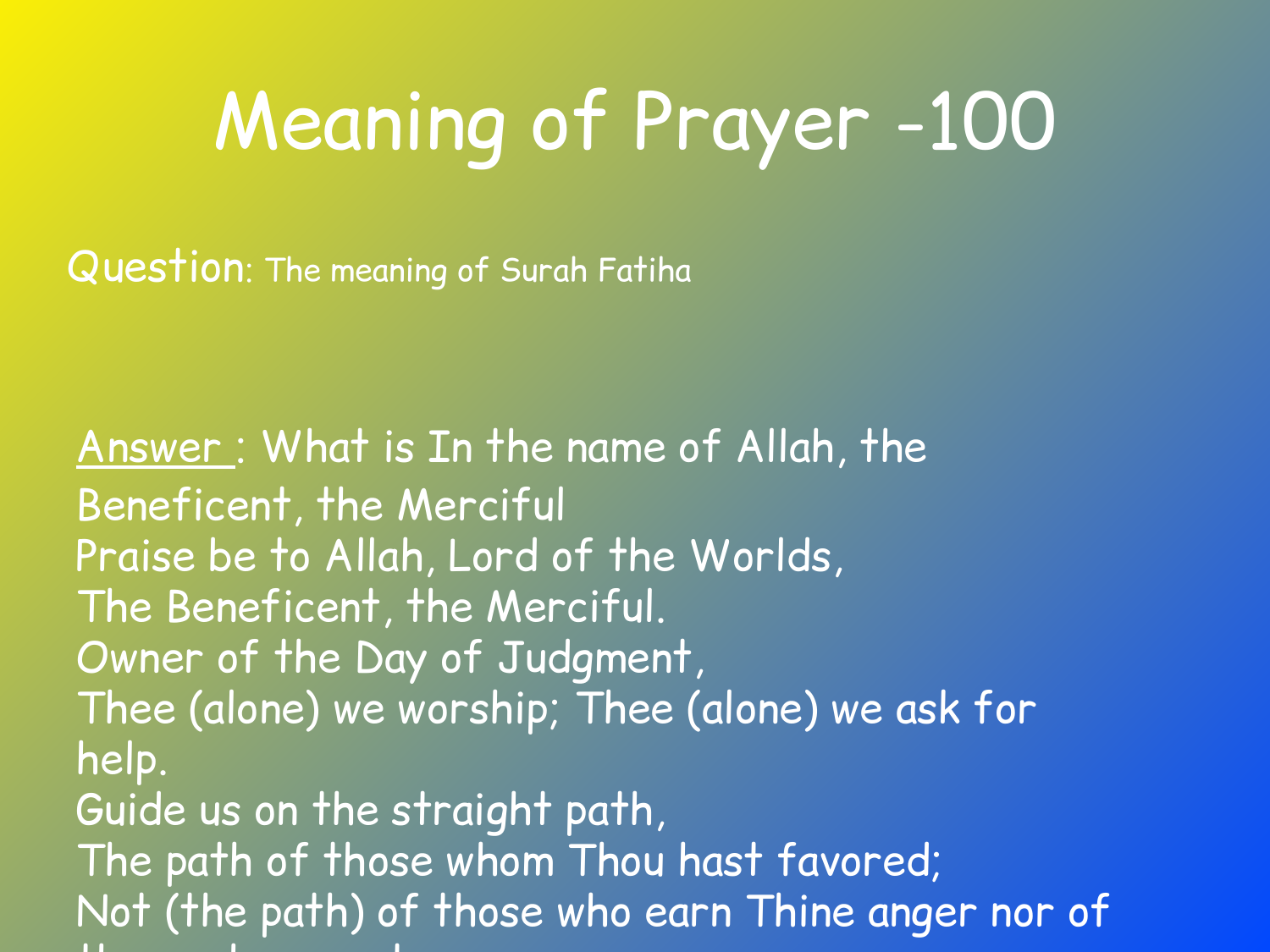

# Meaning of Prayer -100
Question: The meaning of Surah Fatiha

Answer : What is In the name of Allah, the Beneficent, the Merciful
Praise be to Allah, Lord of the Worlds,
The Beneficent, the Merciful.
Owner of the Day of Judgment,
Thee (alone) we worship; Thee (alone) we ask for help.
Guide us on the straight path,
The path of those whom Thou hast favored;
Not (the path) of those who earn Thine anger nor of those who go astray